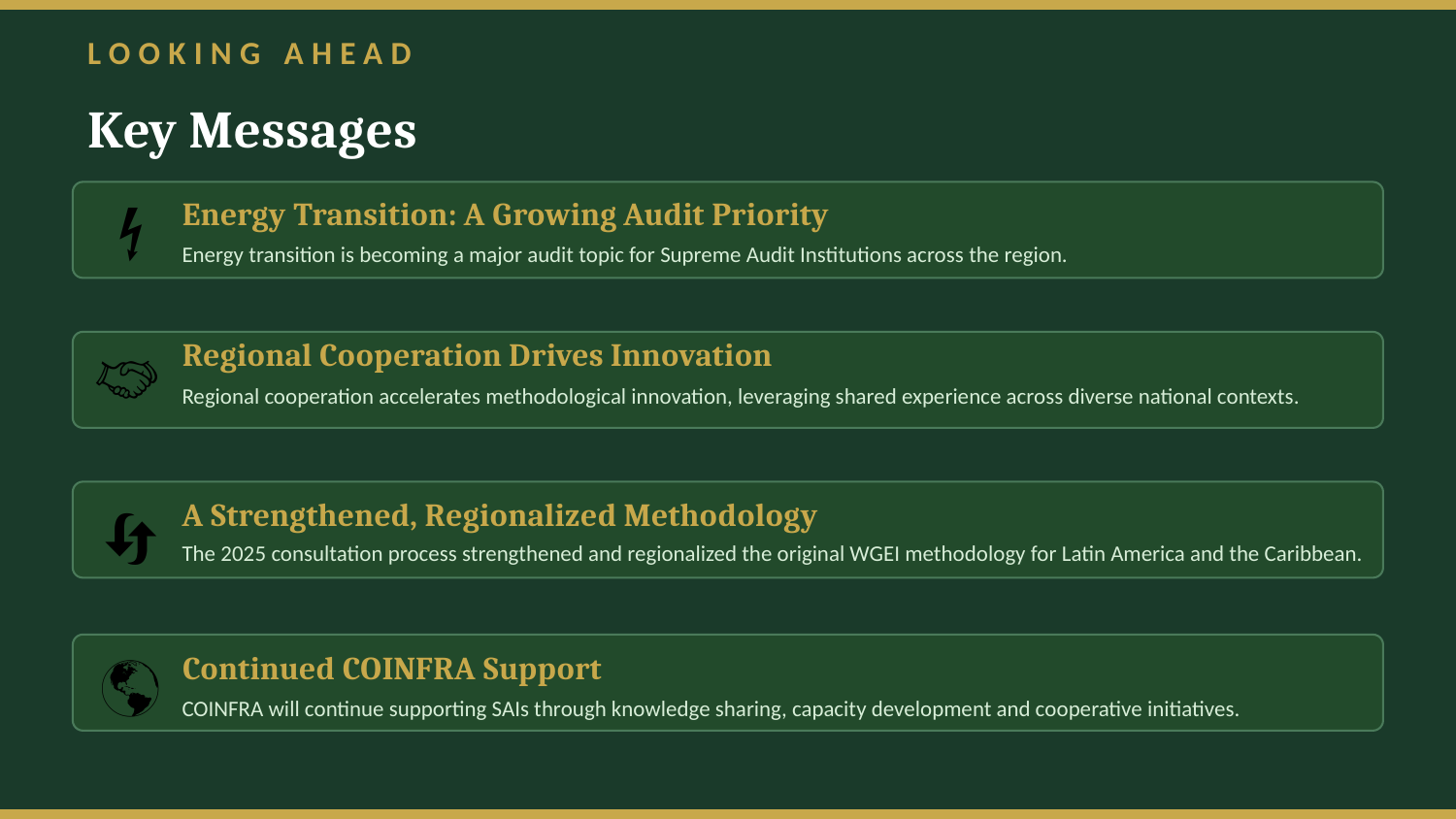

LOOKING AHEAD
Key Messages

Energy Transition: A Growing Audit Priority
⚡
Energy transition is becoming a major audit topic for Supreme Audit Institutions across the region.

Regional Cooperation Drives Innovation
🤝
Regional cooperation accelerates methodological innovation, leveraging shared experience across diverse national contexts.

A Strengthened, Regionalized Methodology
🔄
The 2025 consultation process strengthened and regionalized the original WGEI methodology for Latin America and the Caribbean.

Continued COINFRA Support
🌎
COINFRA will continue supporting SAIs through knowledge sharing, capacity development and cooperative initiatives.